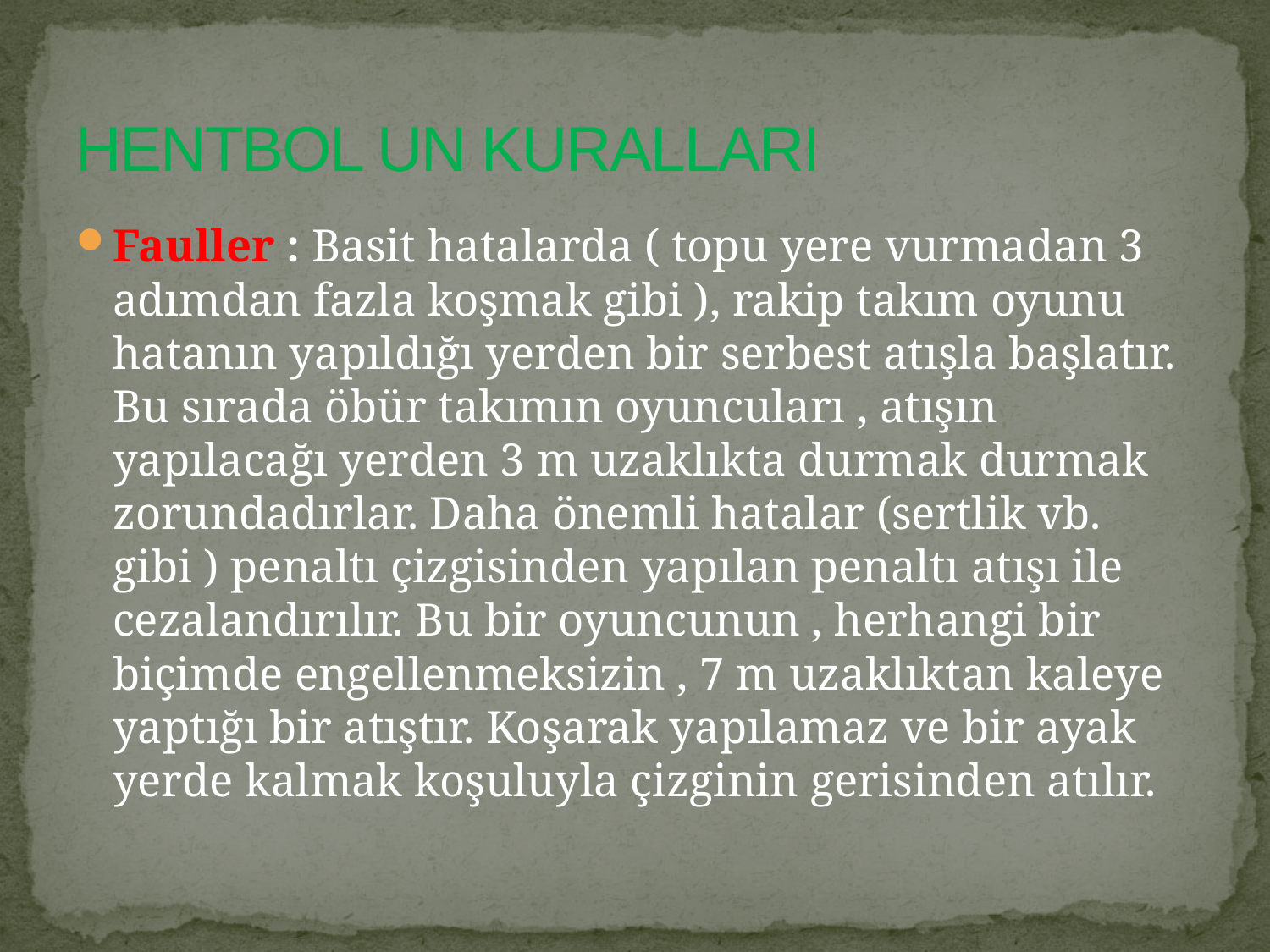

# HENTBOL UN KURALLARI
Fauller : Basit hatalarda ( topu yere vurmadan 3 adımdan fazla koşmak gibi ), rakip takım oyunu hatanın yapıldığı yerden bir serbest atışla başlatır. Bu sırada öbür takımın oyuncuları , atışın yapılacağı yerden 3 m uzaklıkta durmak durmak zorundadırlar. Daha önemli hatalar (sertlik vb. gibi ) penaltı çizgisinden yapılan penaltı atışı ile cezalandırılır. Bu bir oyuncunun , herhangi bir biçimde engellenmeksizin , 7 m uzaklıktan kaleye yaptığı bir atıştır. Koşarak yapılamaz ve bir ayak yerde kalmak koşuluyla çizginin gerisinden atılır.